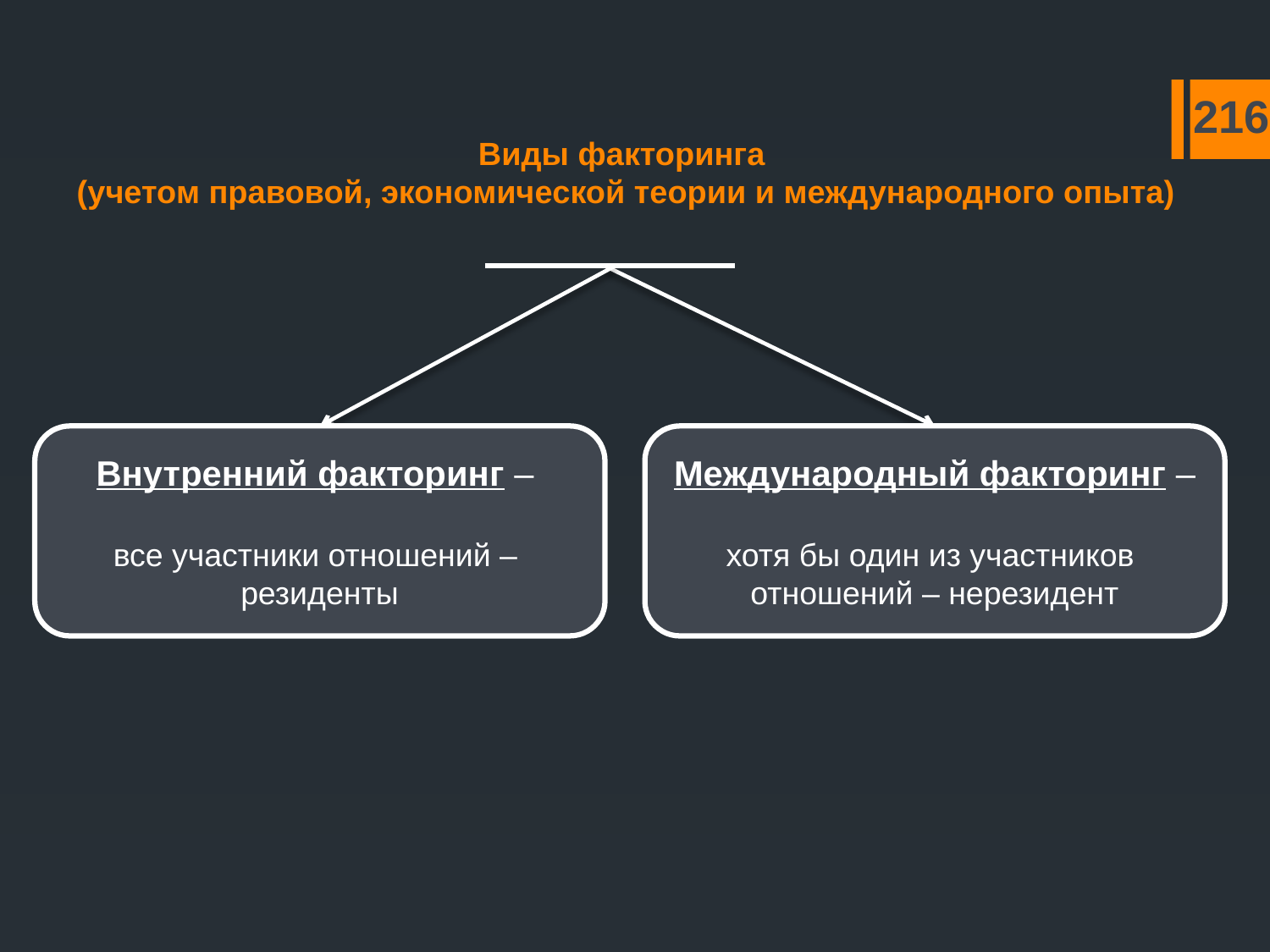

# Виды факторинга (учетом правовой, экономической теории и международного опыта)
216
Внутренний факторинг –

все участники отношений –
резиденты
Международный факторинг –

хотя бы один из участников
отношений – нерезидент